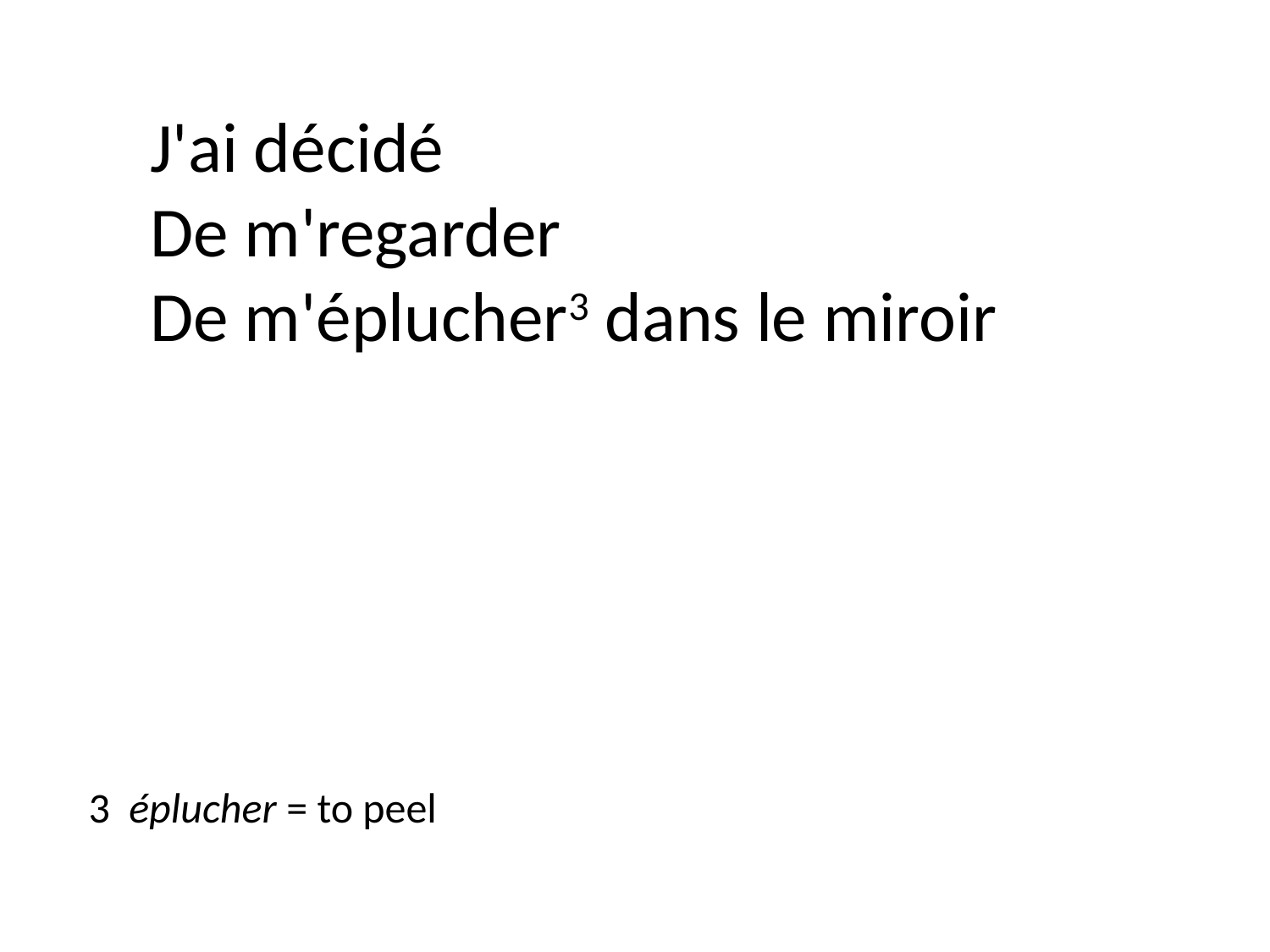

J'ai décidé
De m'regarder
De m'éplucher3 dans le miroir
3  éplucher = to peel